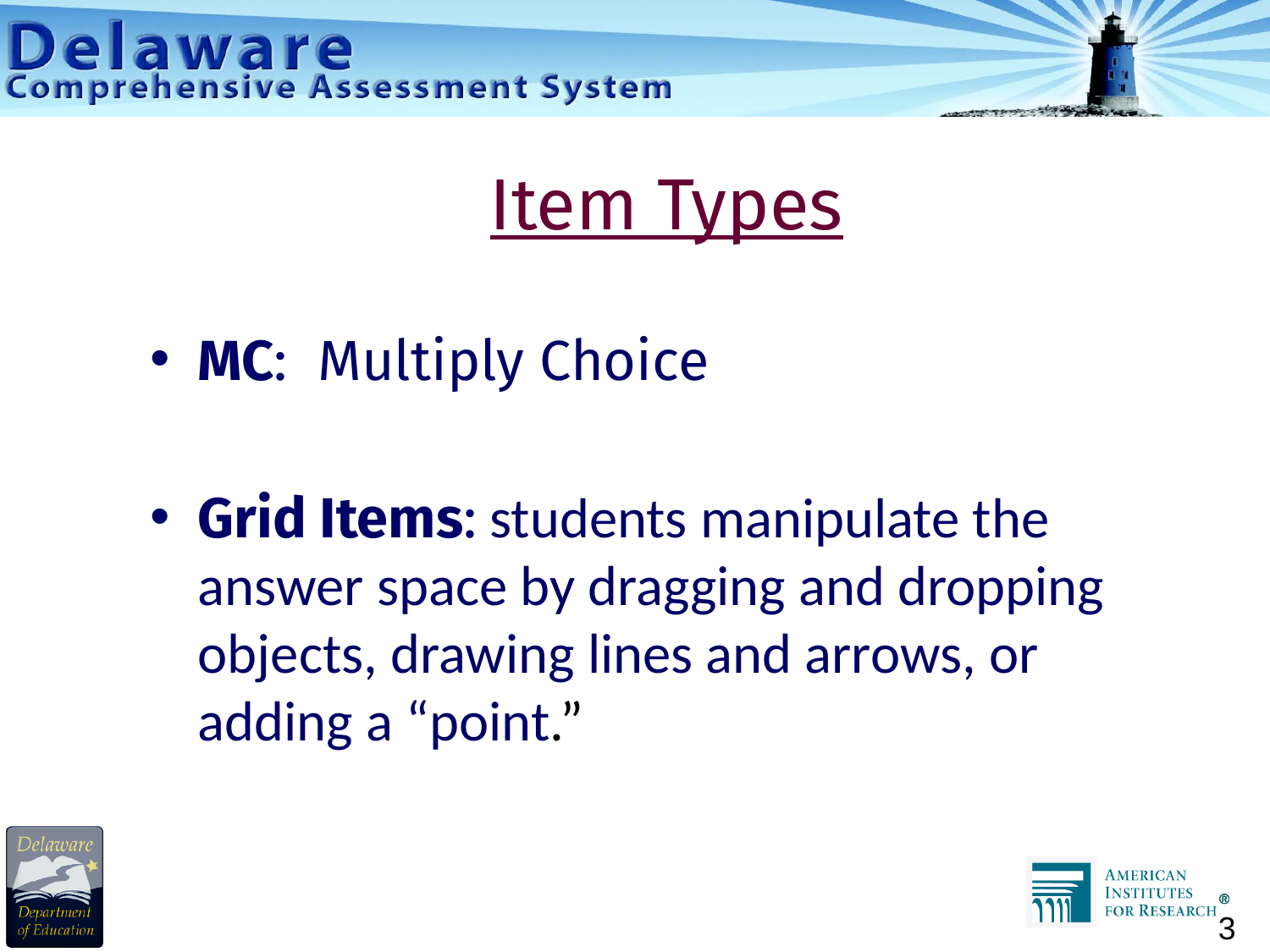

# Item Types
MC:  Multiply Choice

Grid Items: students manipulate the answer space by dragging and dropping objects, drawing lines and arrows, or adding a “point.”